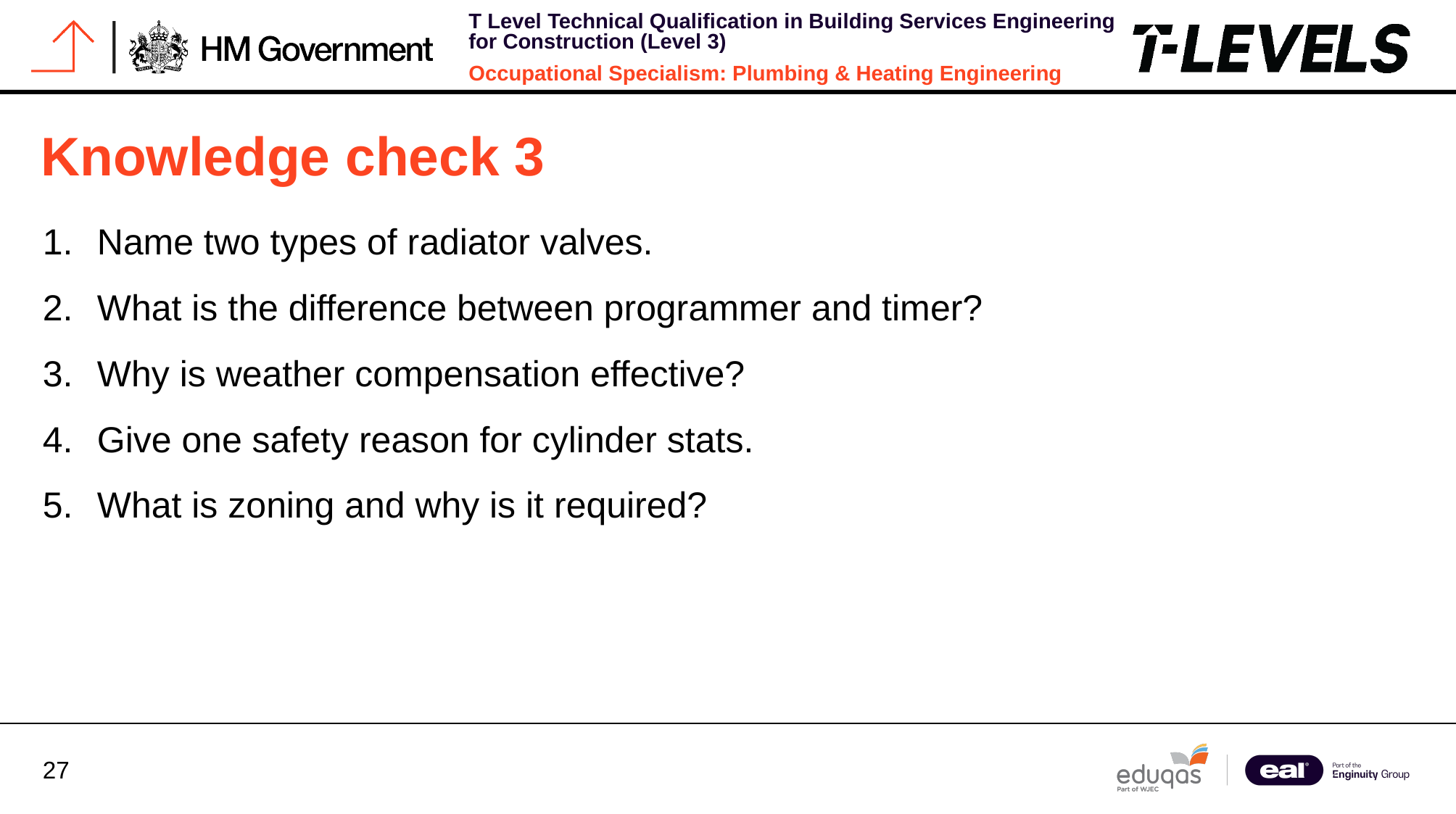

# Knowledge check 3
Name two types of radiator valves.
What is the difference between programmer and timer?
Why is weather compensation effective?
Give one safety reason for cylinder stats.
What is zoning and why is it required?